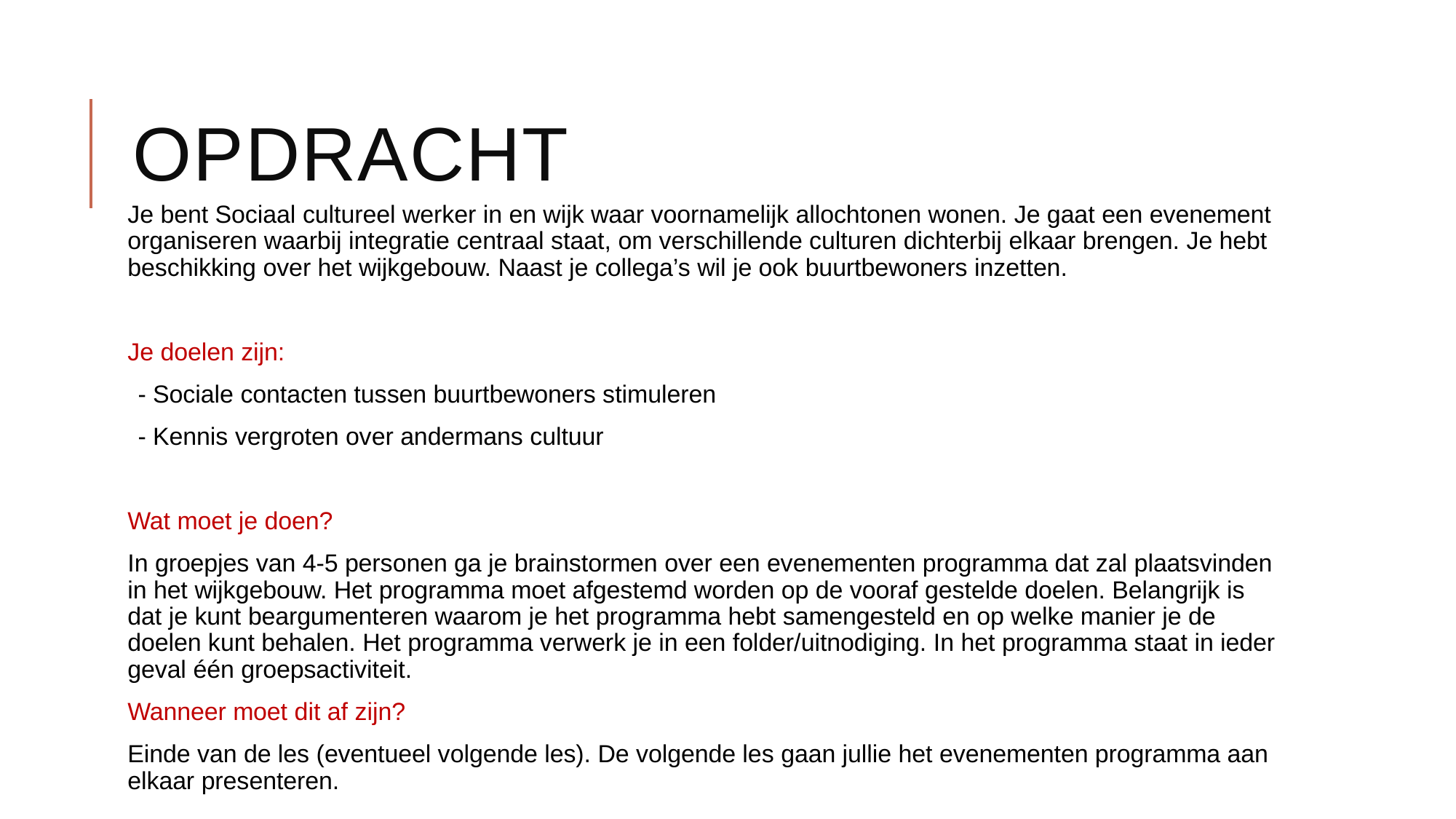

# Opdracht
Je bent Sociaal cultureel werker in en wijk waar voornamelijk allochtonen wonen. Je gaat een evenement organiseren waarbij integratie centraal staat, om verschillende culturen dichterbij elkaar brengen. Je hebt beschikking over het wijkgebouw. Naast je collega’s wil je ook buurtbewoners inzetten.

Je doelen zijn:
- Sociale contacten tussen buurtbewoners stimuleren
- Kennis vergroten over andermans cultuur

Wat moet je doen?
In groepjes van 4-5 personen ga je brainstormen over een evenementen programma dat zal plaatsvinden in het wijkgebouw. Het programma moet afgestemd worden op de vooraf gestelde doelen. Belangrijk is dat je kunt beargumenteren waarom je het programma hebt samengesteld en op welke manier je de doelen kunt behalen. Het programma verwerk je in een folder/uitnodiging. In het programma staat in ieder geval één groepsactiviteit.
Wanneer moet dit af zijn?
Einde van de les (eventueel volgende les). De volgende les gaan jullie het evenementen programma aan elkaar presenteren.